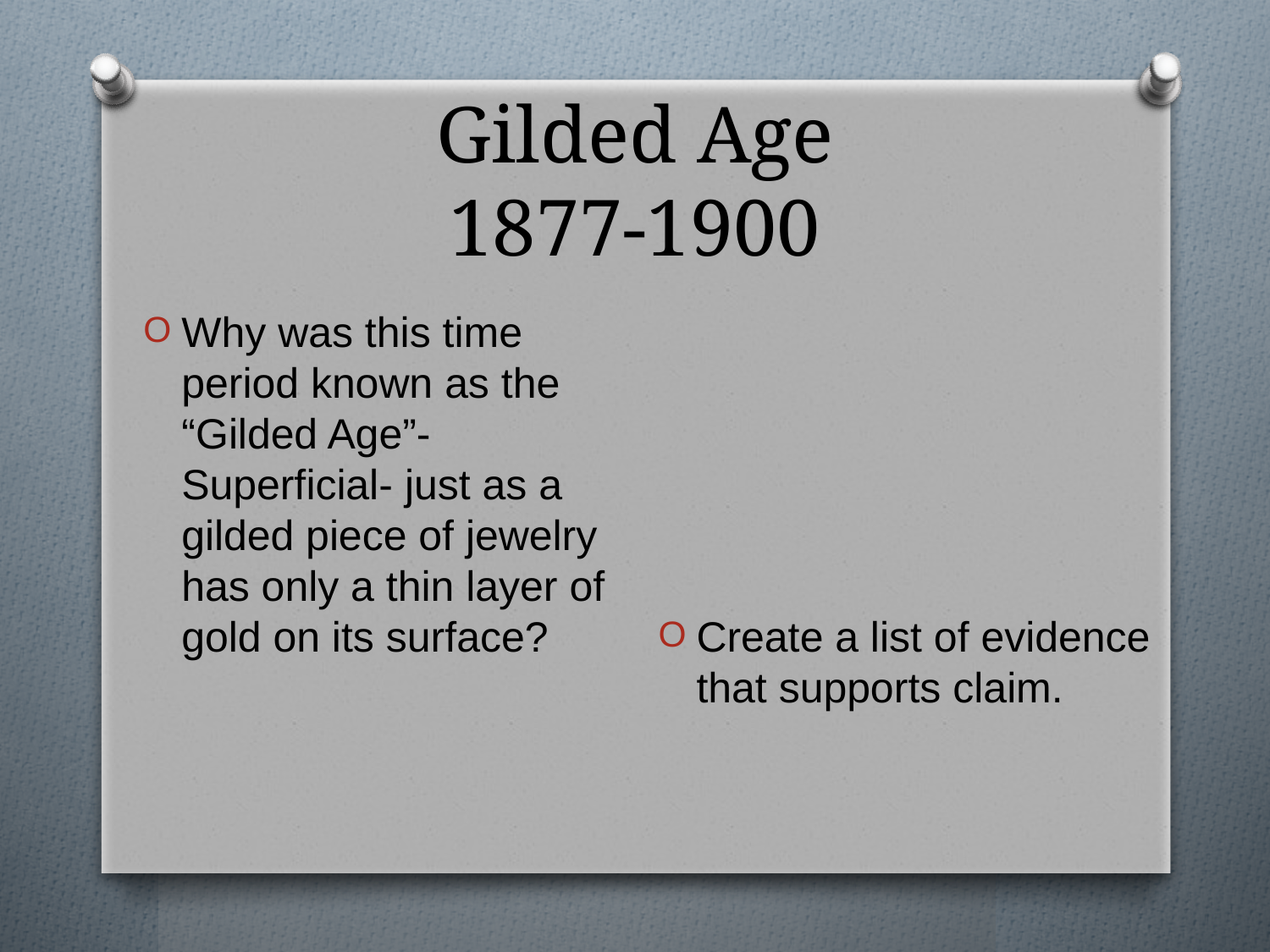

# Gilded Age 1877-1900
Why was this time period known as the “Gilded Age”- Superficial- just as a gilded piece of jewelry has only a thin layer of gold on its surface?

Create a list of evidence that supports claim.